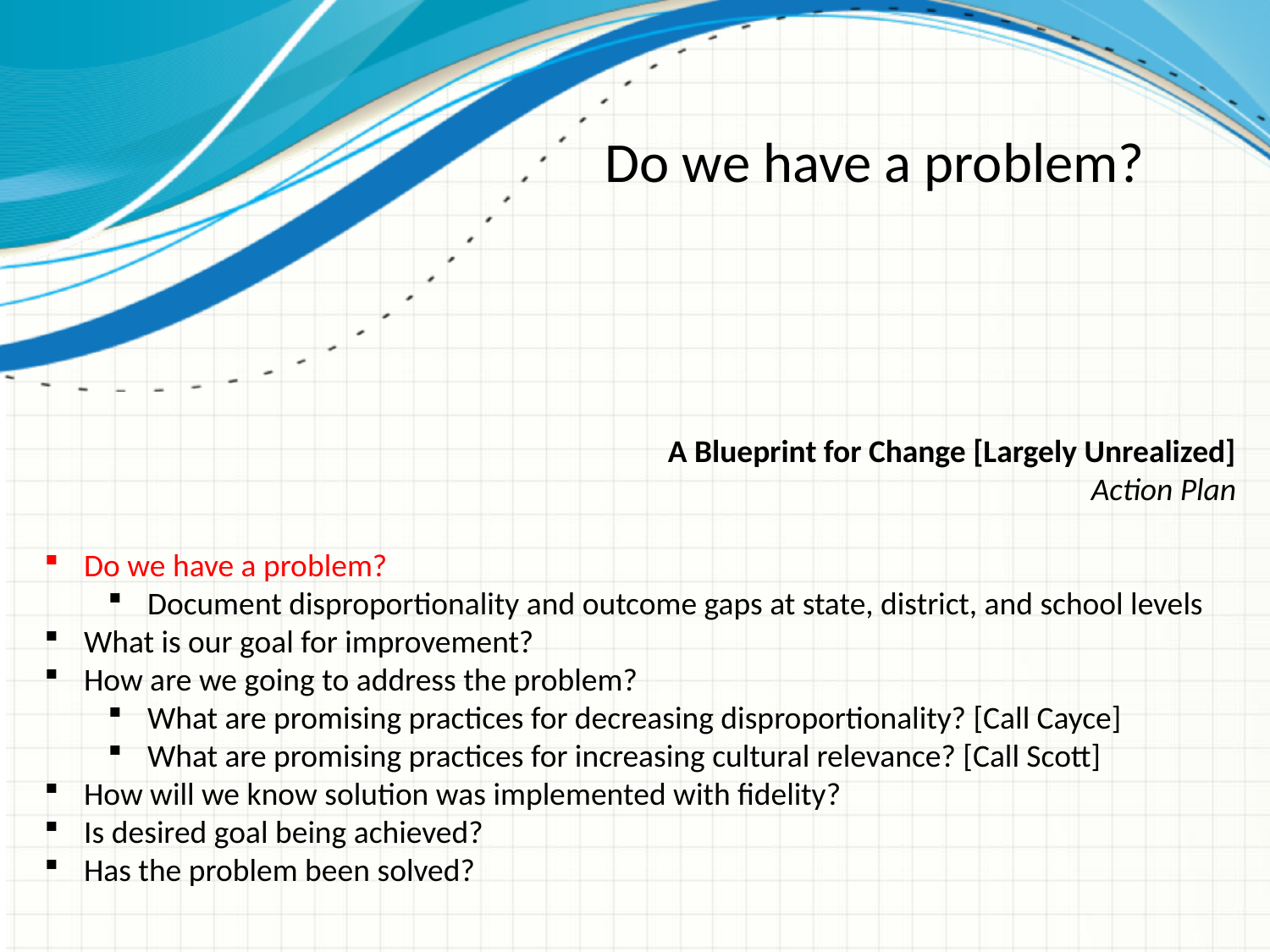

Do we have a problem?
A Blueprint for Change [Largely Unrealized]
Action Plan

Do we have a problem?
Document disproportionality and outcome gaps at state, district, and school levels
What is our goal for improvement?
How are we going to address the problem?
What are promising practices for decreasing disproportionality? [Call Cayce]
What are promising practices for increasing cultural relevance? [Call Scott]
How will we know solution was implemented with fidelity?
Is desired goal being achieved?
Has the problem been solved?